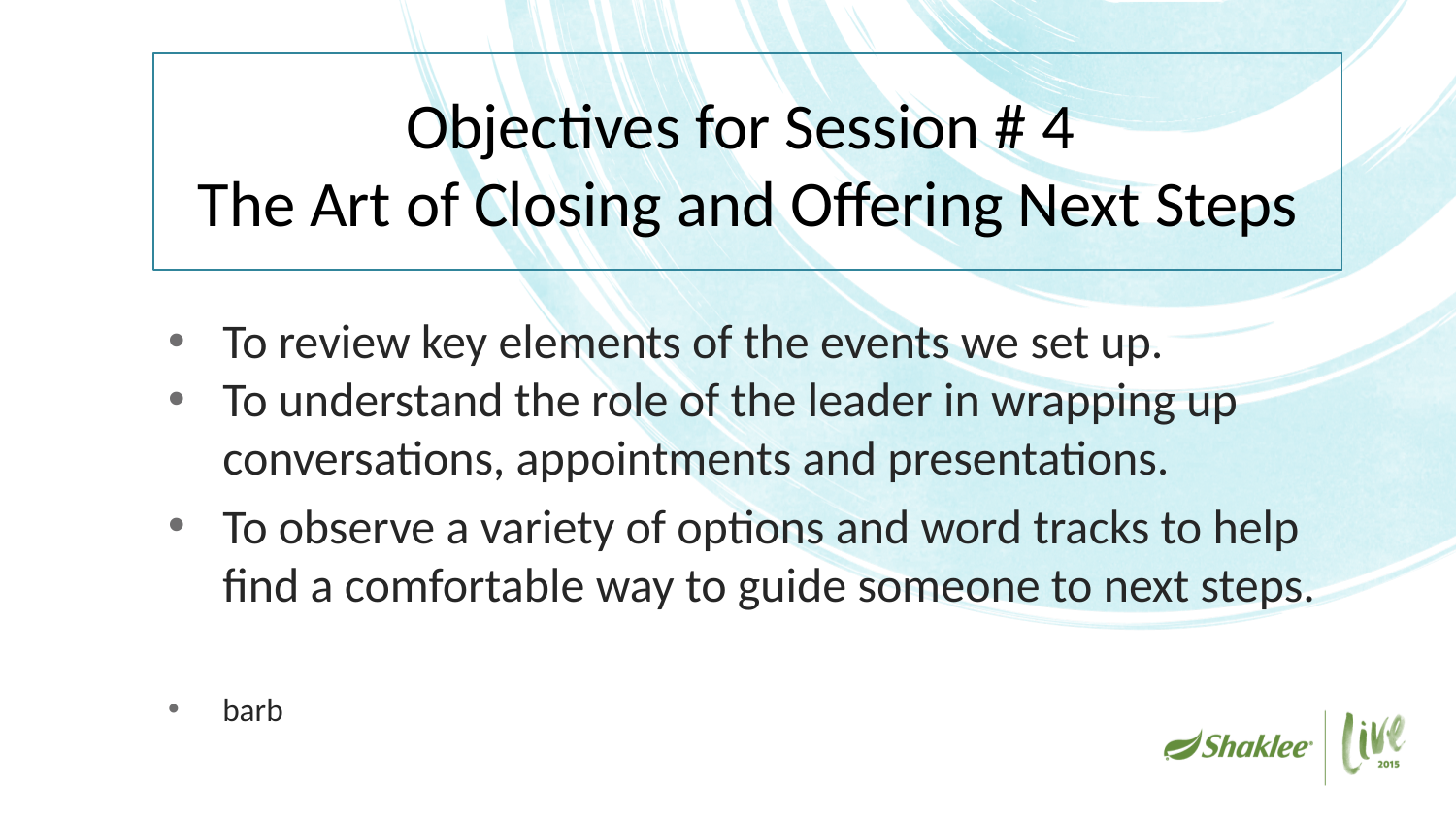

# Objectives for Session # 4 The Art of Closing and Offering Next Steps
To review key elements of the events we set up.
To understand the role of the leader in wrapping up  conversations, appointments and presentations.
To observe a variety of options and word tracks to help  find a comfortable way to guide someone to next steps.

barb